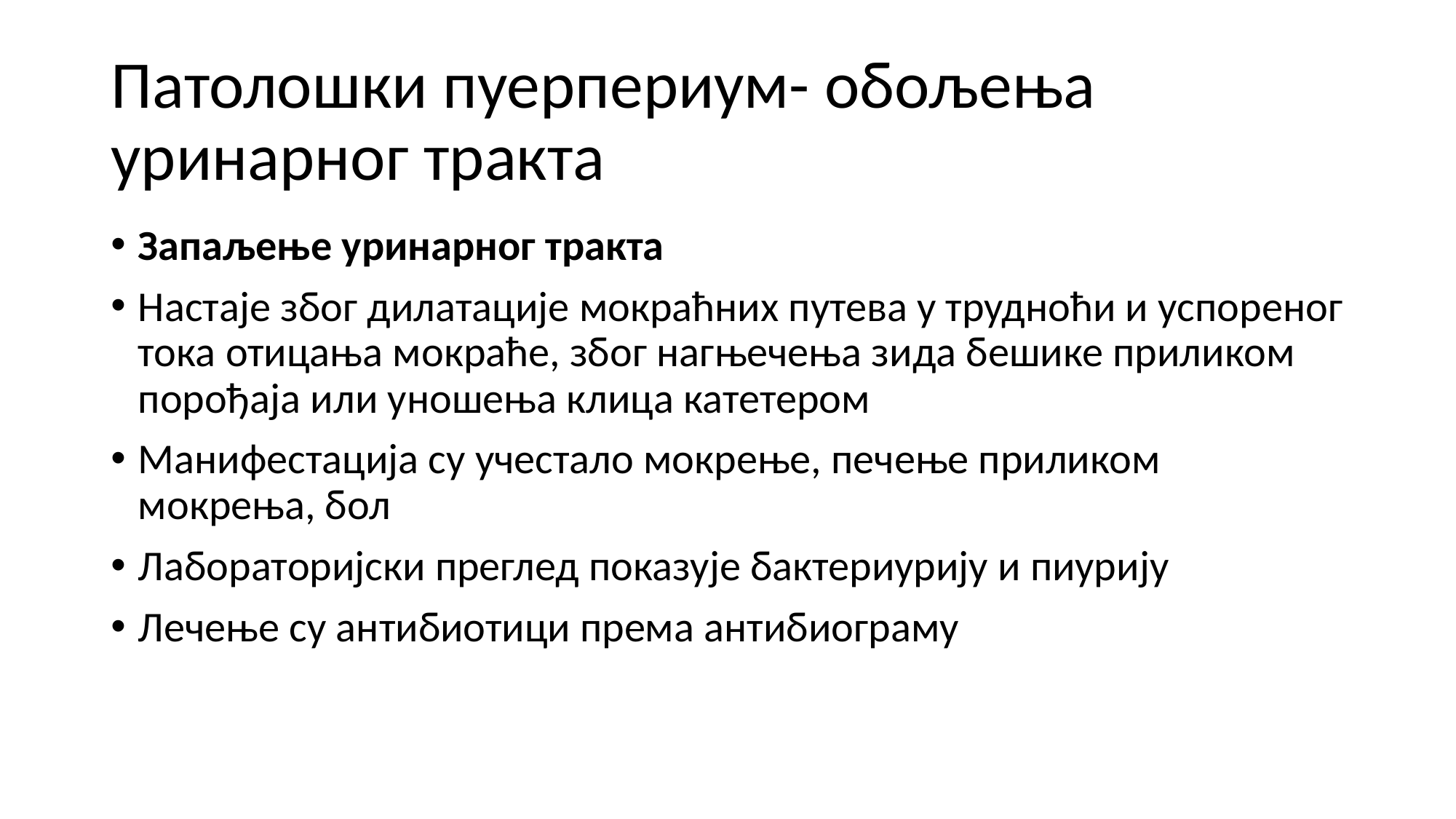

# Патолошки пуерпериум- обољења уринарног тракта
Запаљење уринарног тракта
Настаје због дилатације мокраћних путева у трудноћи и успореног тока отицања мокраће, због нагњечења зида бешике приликом порођаја или уношења клица катетером
Манифестација су учестало мокрење, печење приликом мокрења, бол
Лабораторијски преглед показује бактериурију и пиурију
Лечење су антибиотици према антибиограму